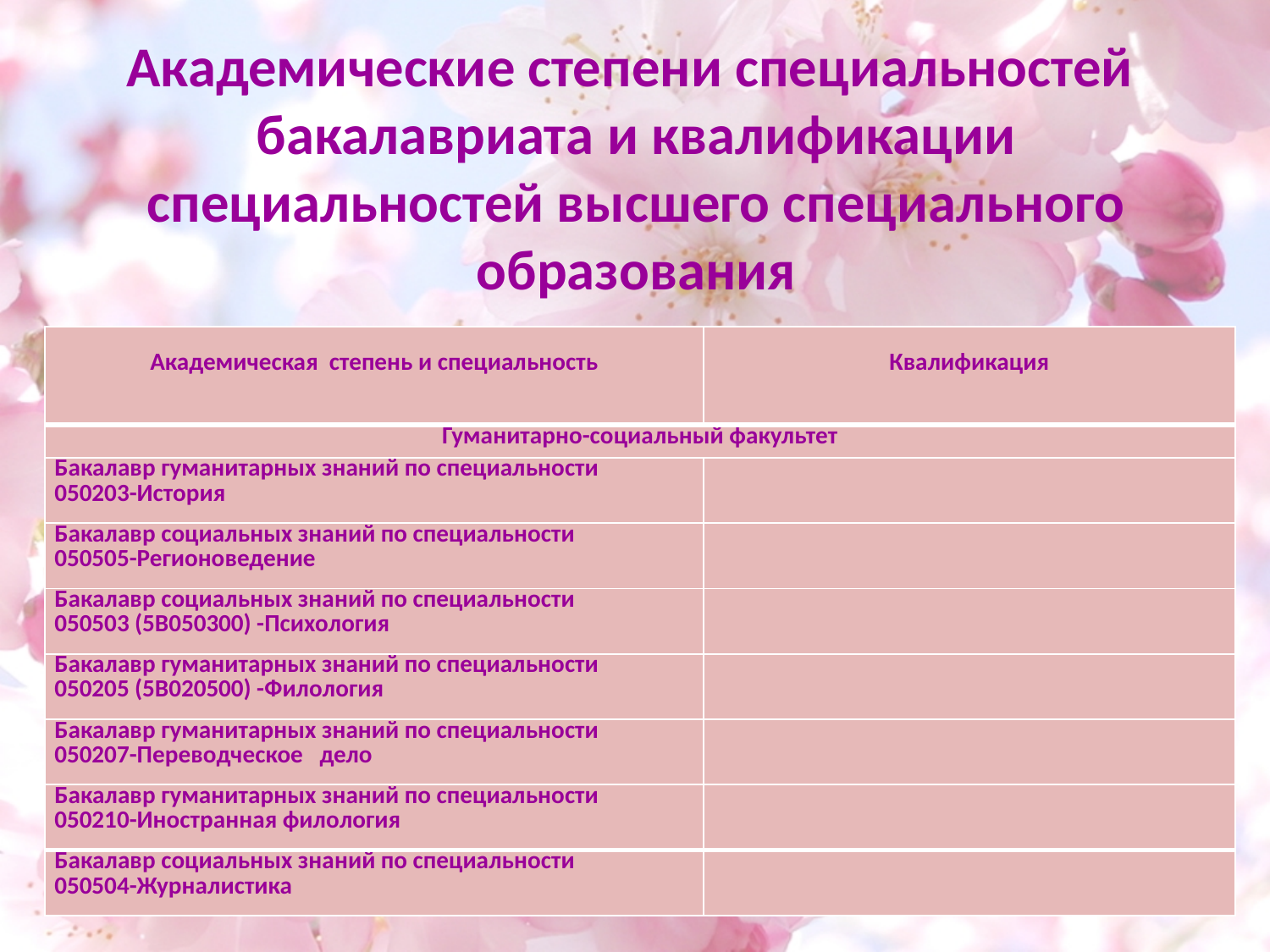

# Академические степени специальностей  бакалавриата и квалификации специальностей высшего специального образования
| Академическая степень и специальность | Квалификация |
| --- | --- |
| Гуманитарно-социальный факультет |  |
| Бакалавр гуманитарных знаний по специальности 050203-История |  |
| Бакалавр социальных знаний по специальности 050505-Регионоведение |  |
| Бакалавр социальных знаний по специальности 050503 (5В050300) -Психология |  |
| Бакалавр гуманитарных знаний по специальности 050205 (5В020500) -Филология |  |
| Бакалавр гуманитарных знаний по специальности 050207-Переводческое дело |  |
| Бакалавр гуманитарных знаний по специальности 050210-Иностранная филология |  |
| Бакалавр социальных знаний по специальности 050504-Журналистика |  |